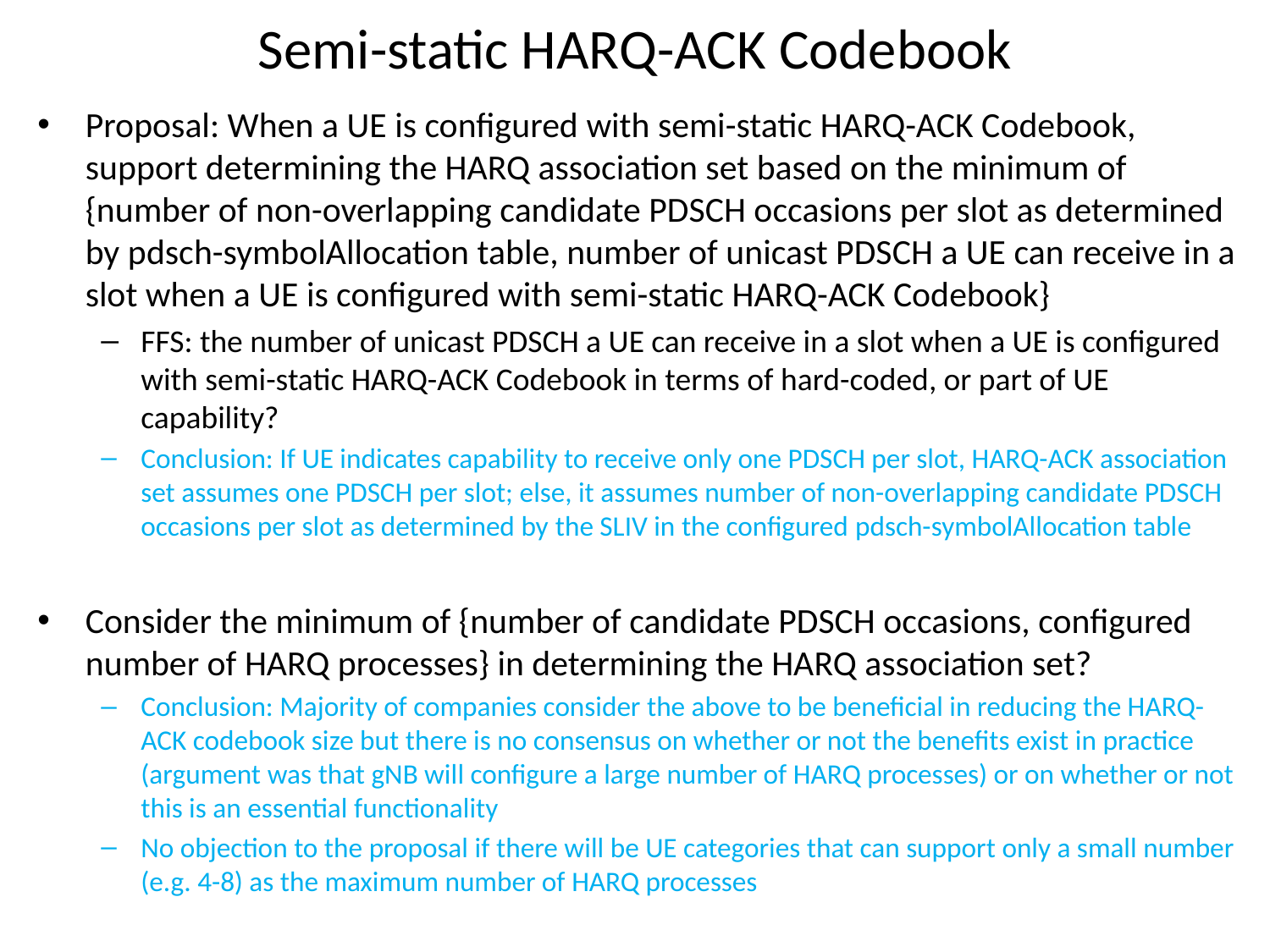

# Semi-static HARQ-ACK Codebook
Proposal: When a UE is configured with semi-static HARQ-ACK Codebook, support determining the HARQ association set based on the minimum of {number of non-overlapping candidate PDSCH occasions per slot as determined by pdsch-symbolAllocation table, number of unicast PDSCH a UE can receive in a slot when a UE is configured with semi-static HARQ-ACK Codebook}
FFS: the number of unicast PDSCH a UE can receive in a slot when a UE is configured with semi-static HARQ-ACK Codebook in terms of hard-coded, or part of UE capability?
Conclusion: If UE indicates capability to receive only one PDSCH per slot, HARQ-ACK association set assumes one PDSCH per slot; else, it assumes number of non-overlapping candidate PDSCH occasions per slot as determined by the SLIV in the configured pdsch-symbolAllocation table

Consider the minimum of {number of candidate PDSCH occasions, configured number of HARQ processes} in determining the HARQ association set?
Conclusion: Majority of companies consider the above to be beneficial in reducing the HARQ-ACK codebook size but there is no consensus on whether or not the benefits exist in practice (argument was that gNB will configure a large number of HARQ processes) or on whether or not this is an essential functionality
No objection to the proposal if there will be UE categories that can support only a small number (e.g. 4-8) as the maximum number of HARQ processes